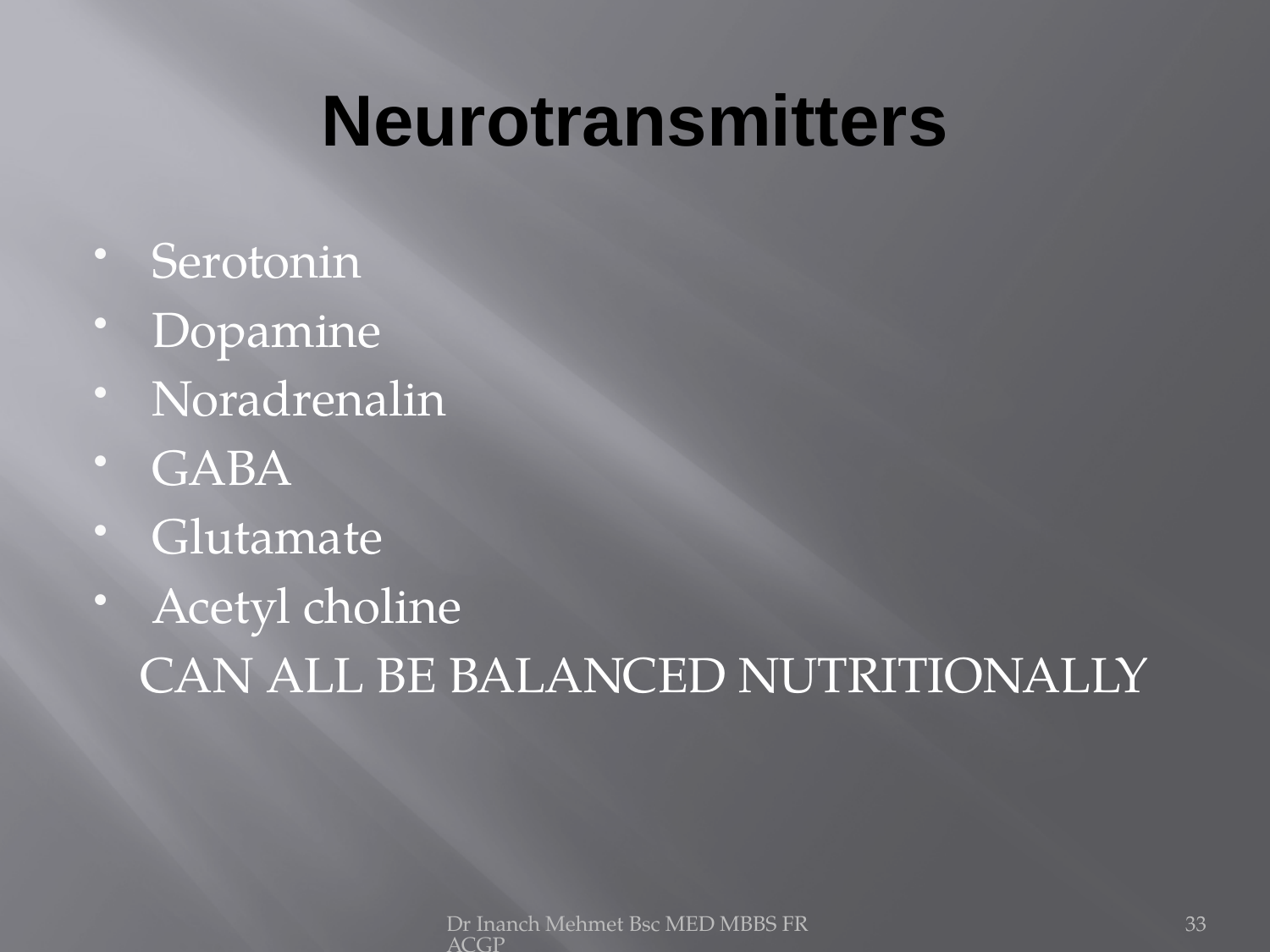

# Neurotransmitters
Serotonin
Dopamine
Noradrenalin
GABA
Glutamate
Acetyl choline
CAN ALL BE BALANCED NUTRITIONALLY
Dr Inanch Mehmet Bsc MED MBBS FRACGP
33